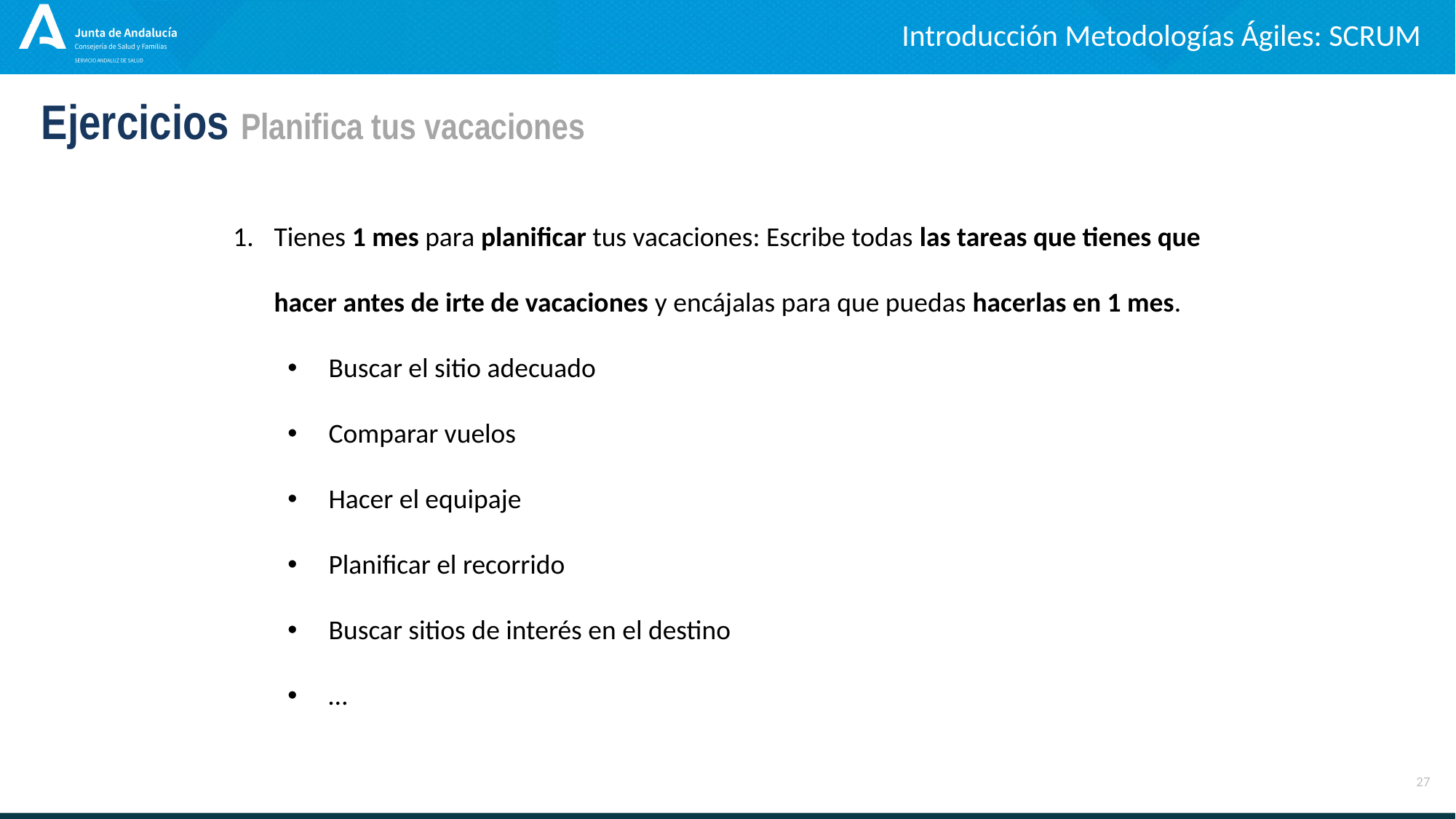

Introducción Metodologías Ágiles: SCRUM

Ejercicios Planifica tus vacaciones

Tienes 1 mes para planificar tus vacaciones: Escribe todas las tareas que tienes que hacer antes de irte de vacaciones y encájalas para que puedas hacerlas en 1 mes.
Buscar el sitio adecuado
Comparar vuelos
Hacer el equipaje
Planificar el recorrido
Buscar sitios de interés en el destino
…
27